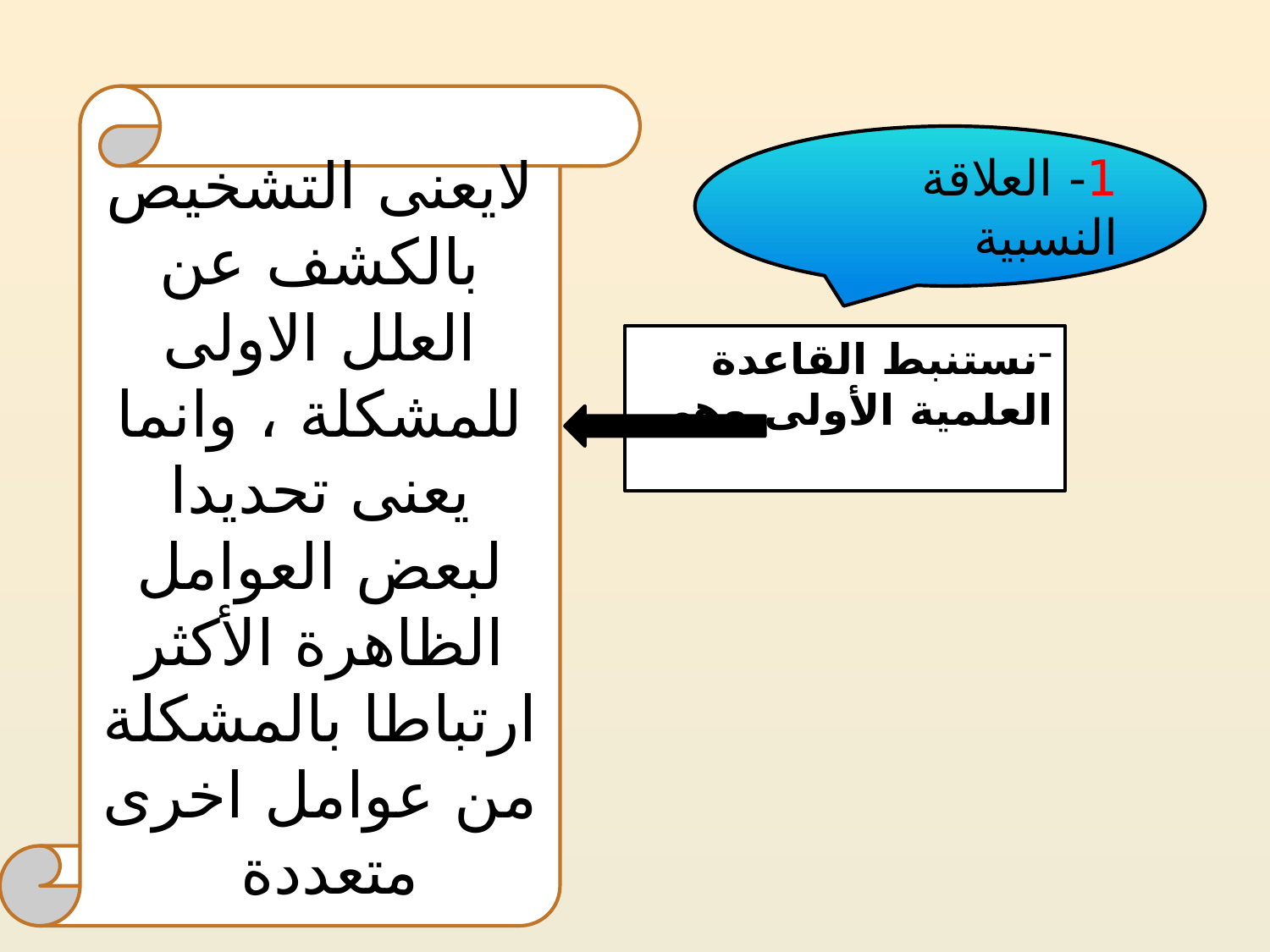

لايعنى التشخيص بالكشف عن العلل الاولى للمشكلة ، وانما يعنى تحديدا لبعض العوامل الظاهرة الأكثر ارتباطا بالمشكلة من عوامل اخرى متعددة
1- العلاقة النسبية
نستنبط القاعدة العلمية الأولى وهى